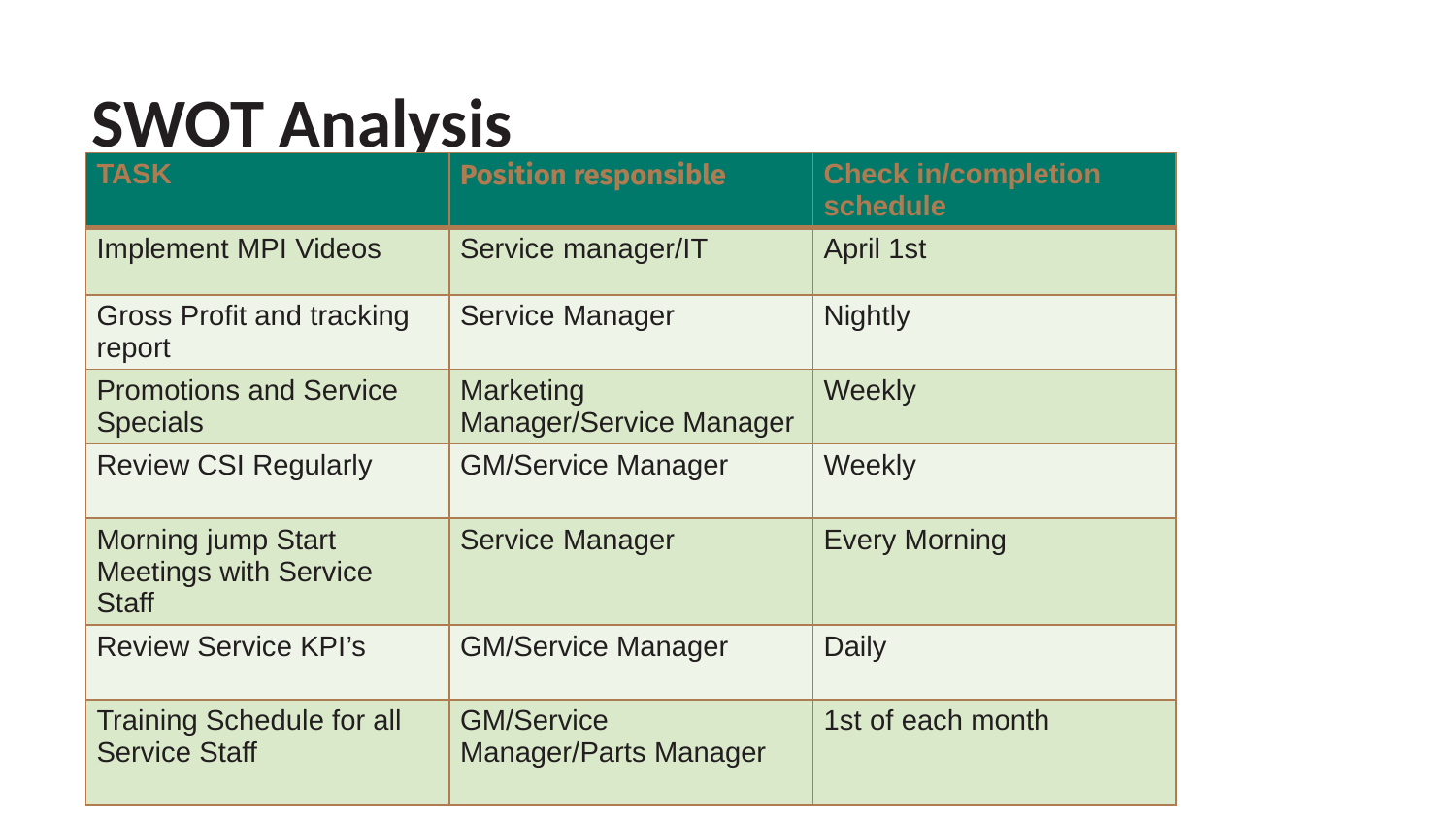

# SWOT Analysis

| TASK | Position responsible | Check in/completion schedule |
| --- | --- | --- |
| Implement MPI Videos | Service manager/IT | April 1st |
| Gross Profit and tracking report | Service Manager | Nightly |
| Promotions and Service Specials | Marketing Manager/Service Manager | Weekly |
| Review CSI Regularly | GM/Service Manager | Weekly |
| Morning jump Start Meetings with Service Staff | Service Manager | Every Morning |
| Review Service KPI’s | GM/Service Manager | Daily |
| Training Schedule for all Service Staff | GM/Service Manager/Parts Manager | 1st of each month |
Action Plan